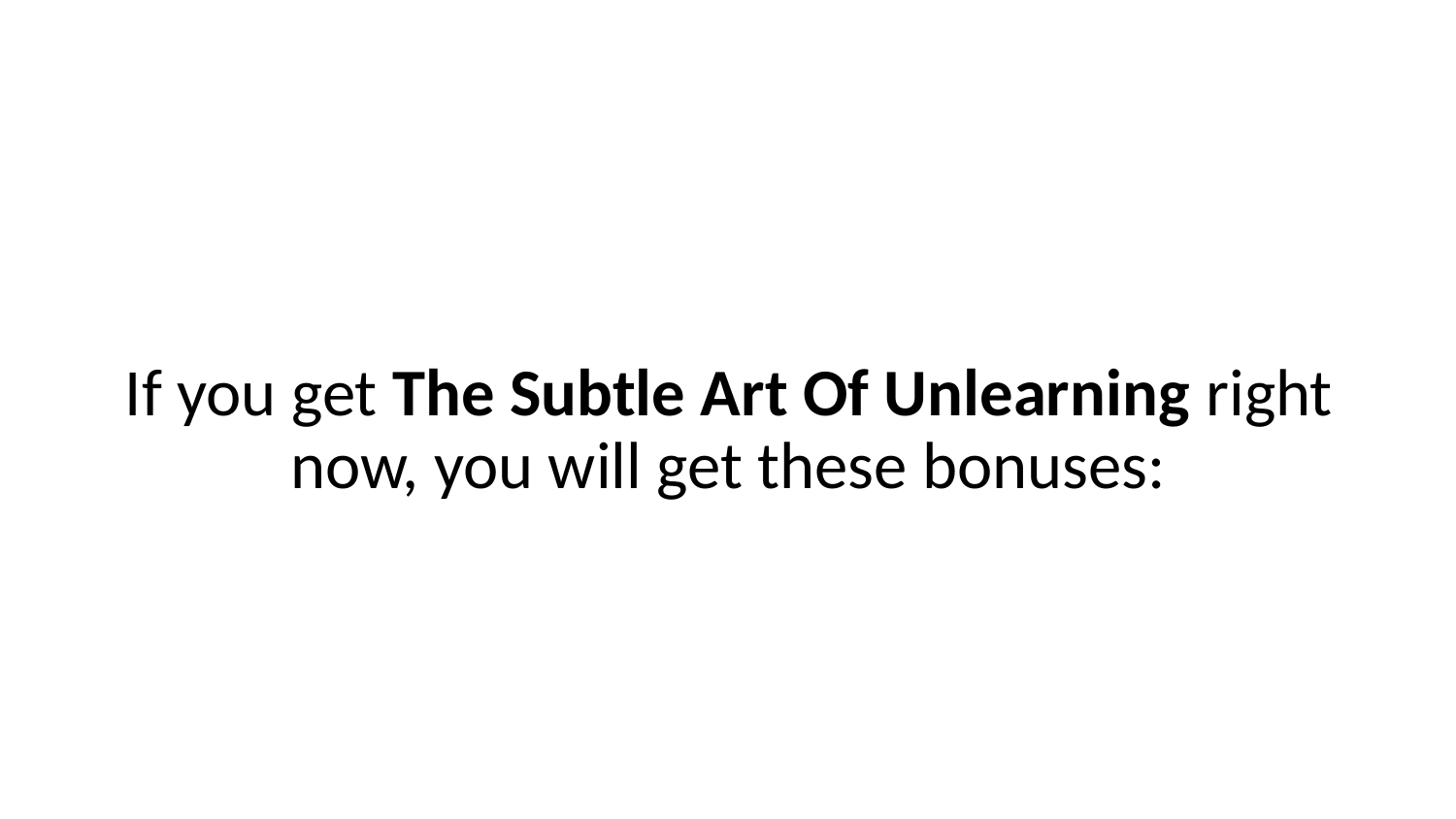

If you get The Subtle Art Of Unlearning right now, you will get these bonuses: